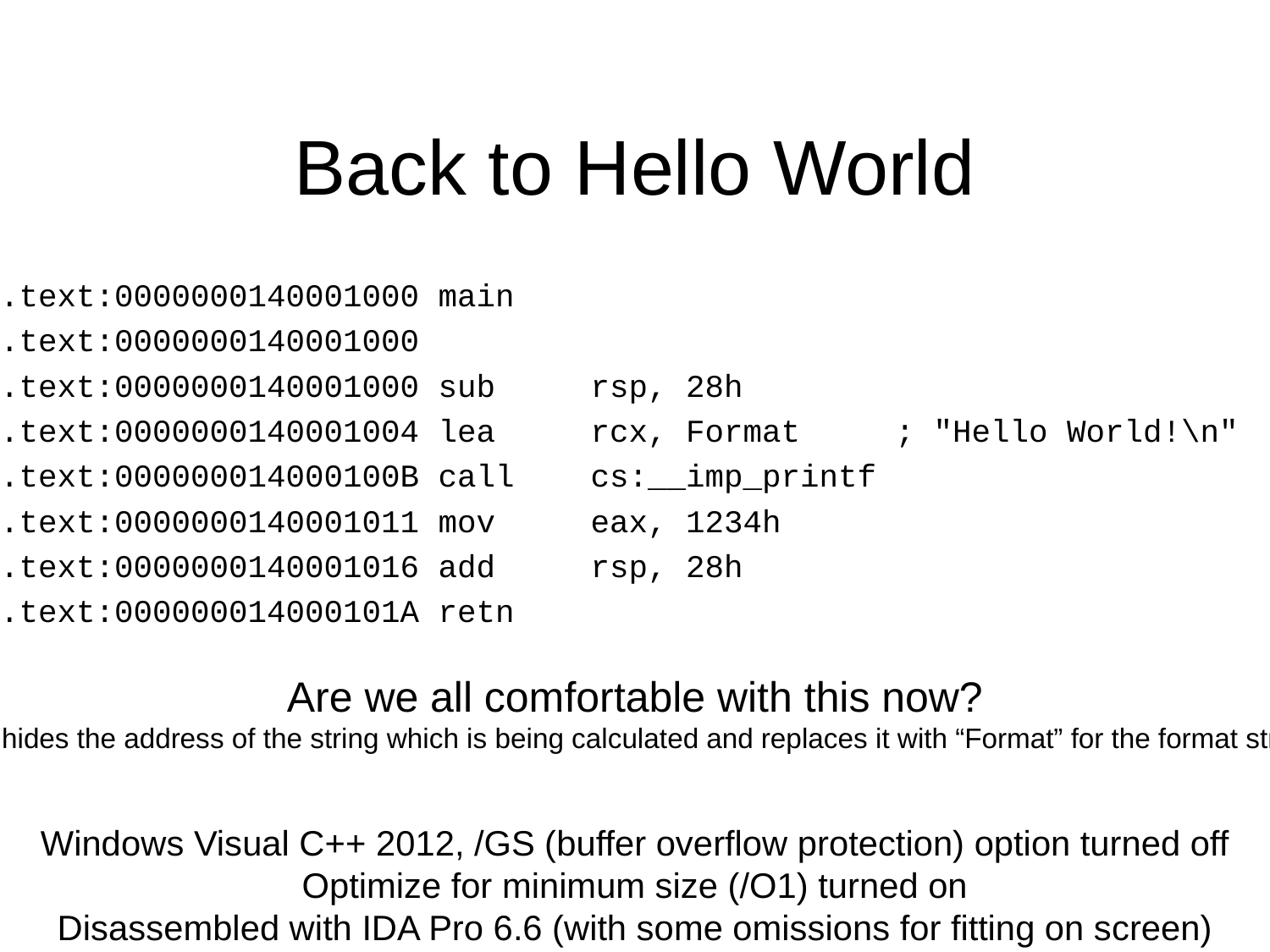

Back to Hello World
.text:0000000140001000 main
.text:0000000140001000
.text:0000000140001000 sub     rsp, 28h
.text:0000000140001004 lea     rcx, Format     ; "Hello World!\n"
.text:000000014000100B call    cs:__imp_printf
.text:0000000140001011 mov     eax, 1234h
.text:0000000140001016 add     rsp, 28h
.text:000000014000101A retn
Are we all comfortable with this now?
(other than the fact that IDA hides the address of the string which is being calculated and replaces it with “Format” for the format string being passed to printf?)
Windows Visual C++ 2012, /GS (buffer overflow protection) option turned off
Optimize for minimum size (/O1) turned on
Disassembled with IDA Pro 6.6 (with some omissions for fitting on screen)